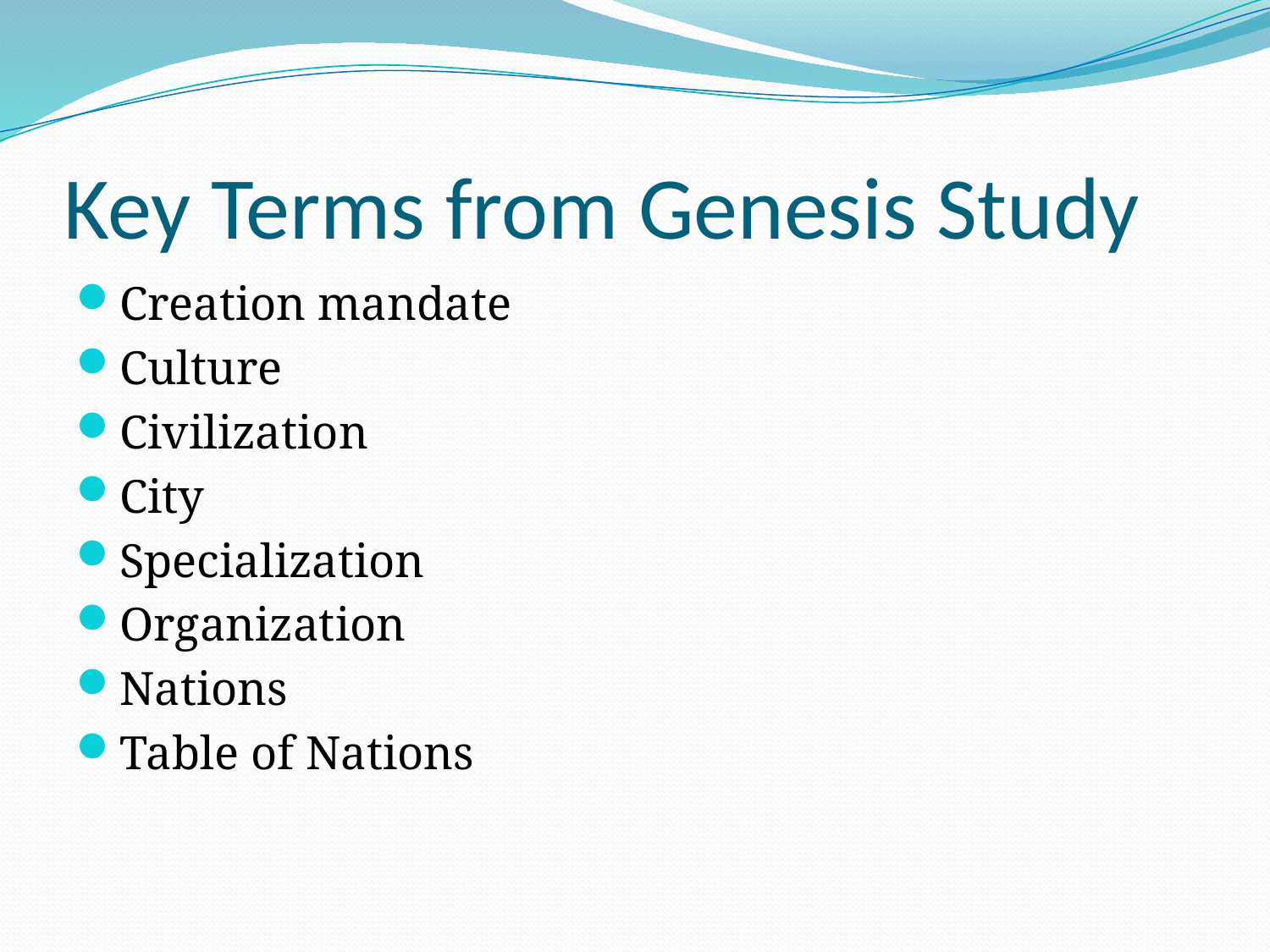

# Key Terms from Genesis Study
Creation mandate
Culture
Civilization
City
Specialization
Organization
Nations
Table of Nations